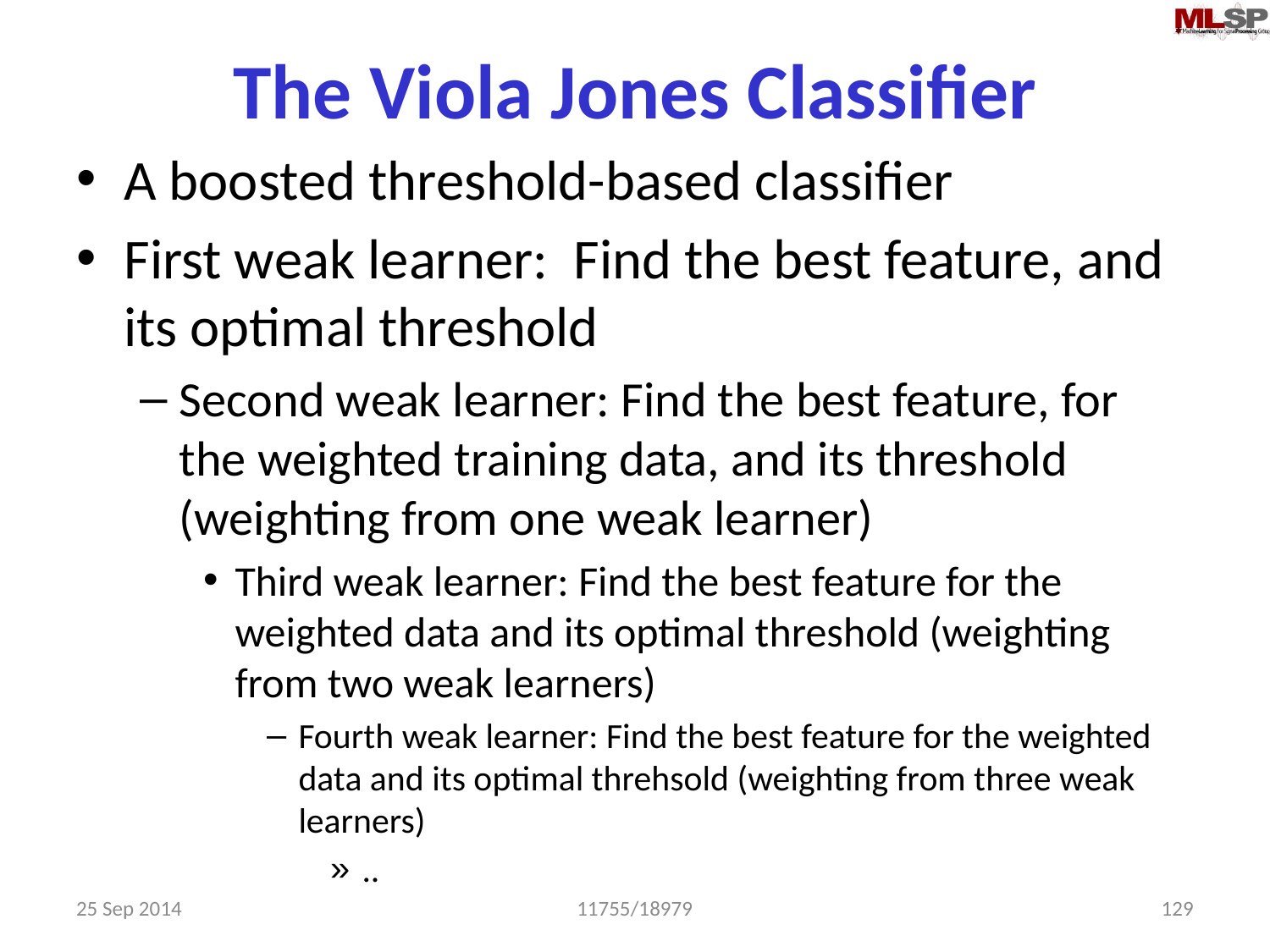

# The Viola Jones Classifier
A boosted threshold-based classifier
First weak learner:  Find the best feature, and its optimal threshold
Second weak learner: Find the best feature, for the weighted training data, and its threshold (weighting from one weak learner)
Third weak learner: Find the best feature for the weighted data and its optimal threshold (weighting from two weak learners)
Fourth weak learner: Find the best feature for the weighted data and its optimal threhsold (weighting from three weak learners)
..
25 Sep 2014
11755/18979
129